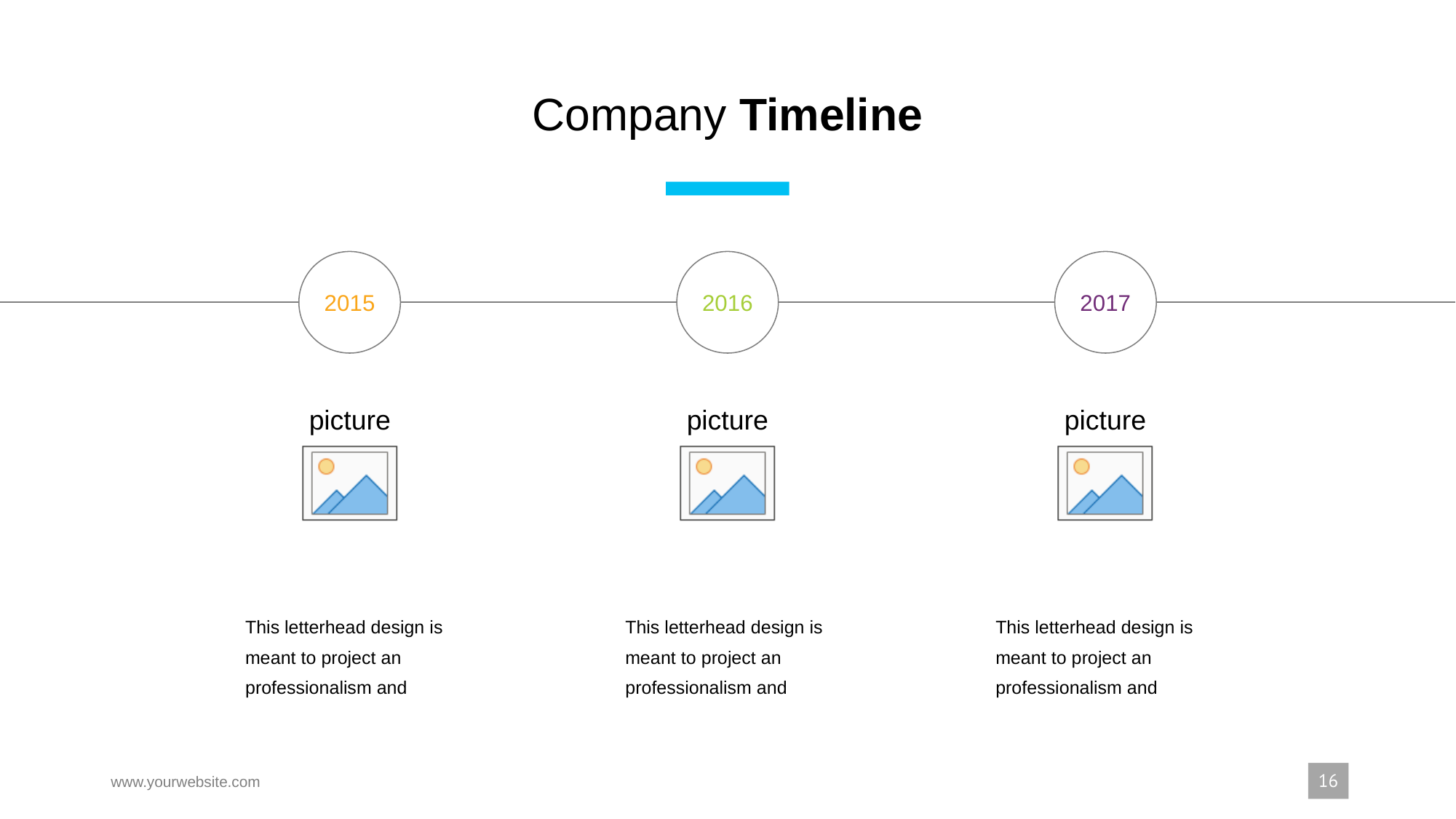

Company Timeline

2015

2016

2017

This letterhead design is meant to project an professionalism and
This letterhead design is meant to project an professionalism and
This letterhead design is meant to project an professionalism and
16
www.yourwebsite.com